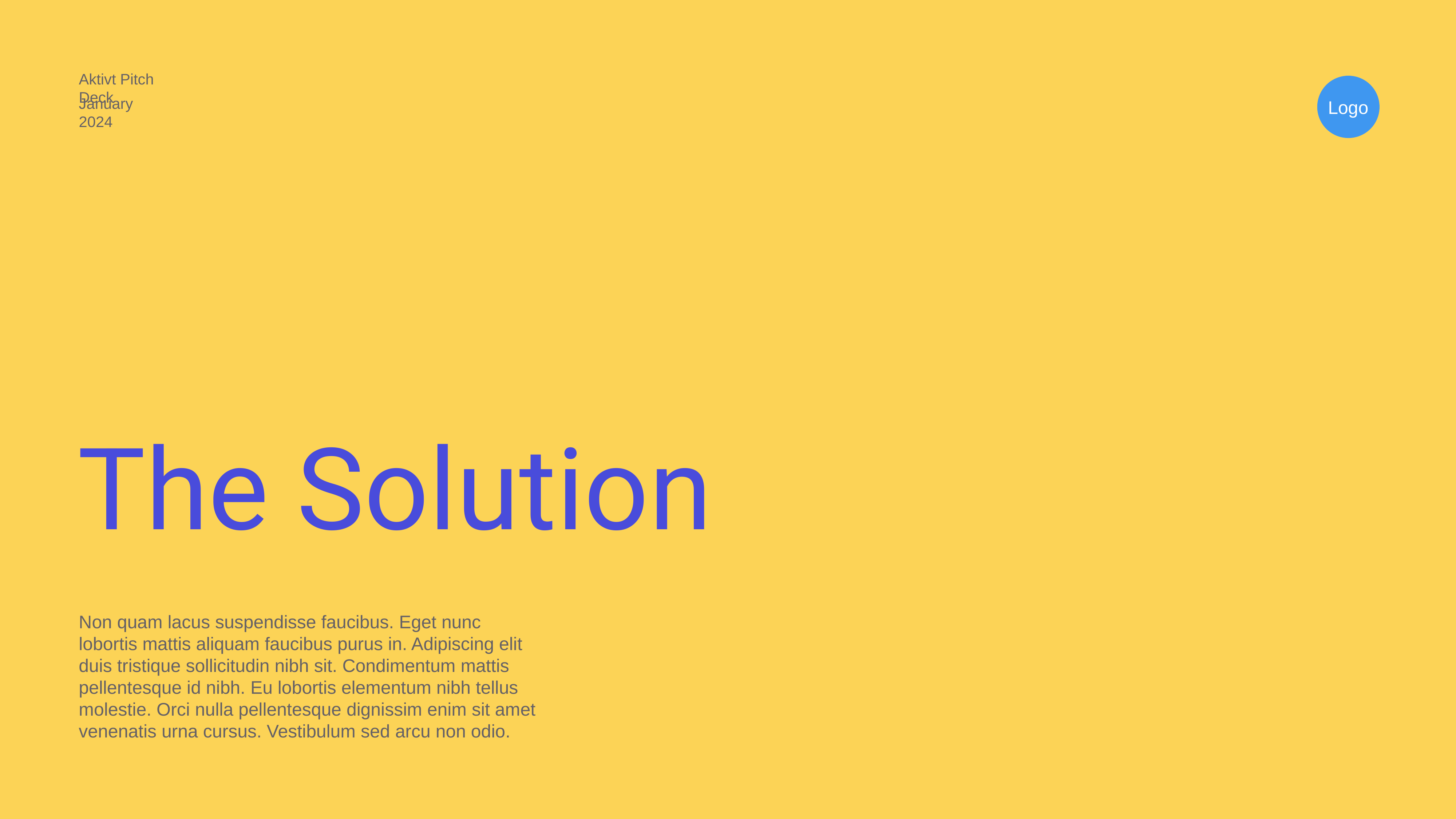

Aktivt Pitch Deck

Logo
January 2024
The Solution
Non quam lacus suspendisse faucibus. Eget nunc lobortis mattis aliquam faucibus purus in. Adipiscing elit duis tristique sollicitudin nibh sit. Condimentum mattis pellentesque id nibh. Eu lobortis elementum nibh tellus molestie. Orci nulla pellentesque dignissim enim sit amet venenatis urna cursus. Vestibulum sed arcu non odio.